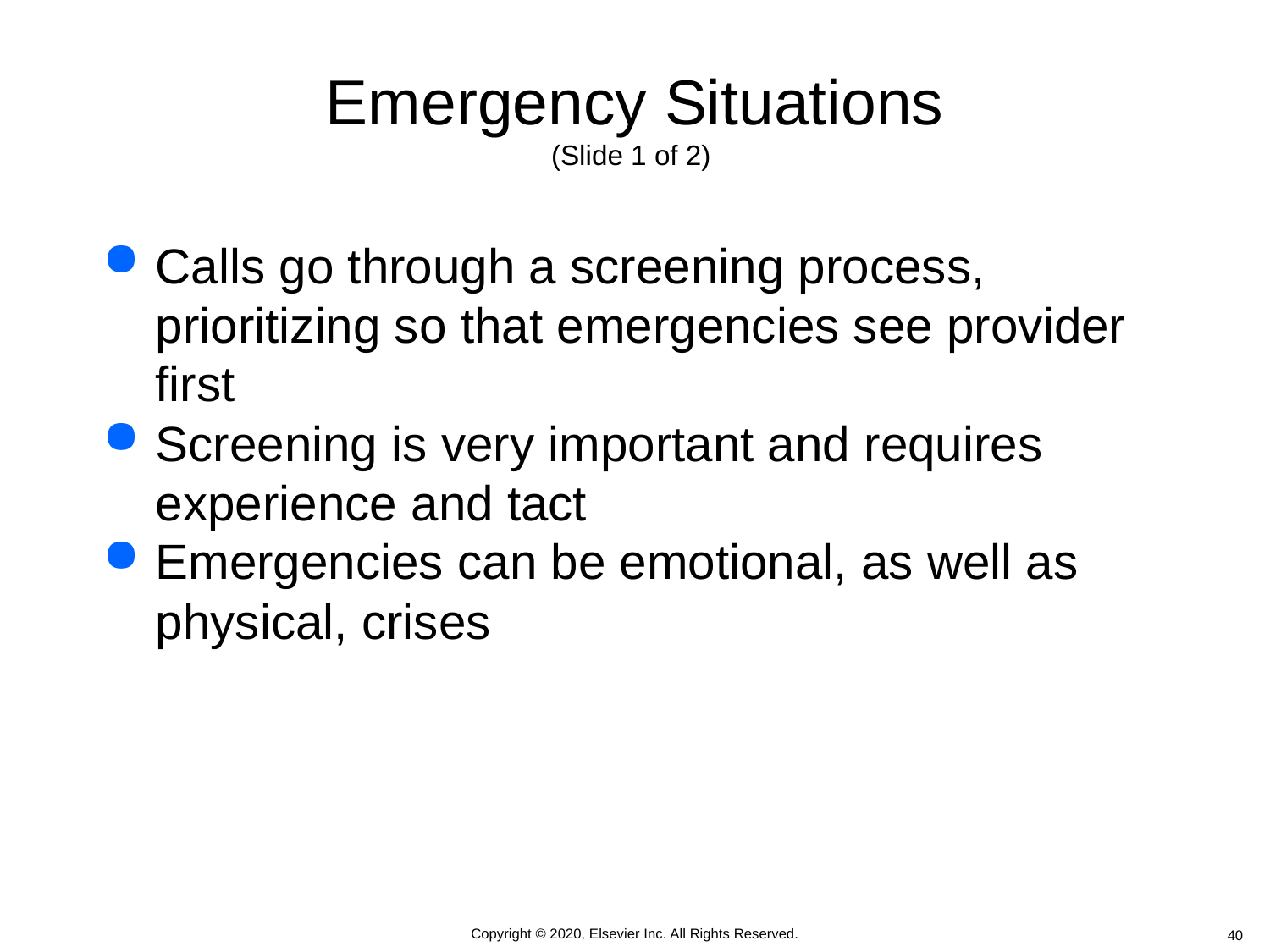

# Emergency Situations (Slide 1 of 2)
Calls go through a screening process, prioritizing so that emergencies see provider first
Screening is very important and requires experience and tact
Emergencies can be emotional, as well as physical, crises

 40